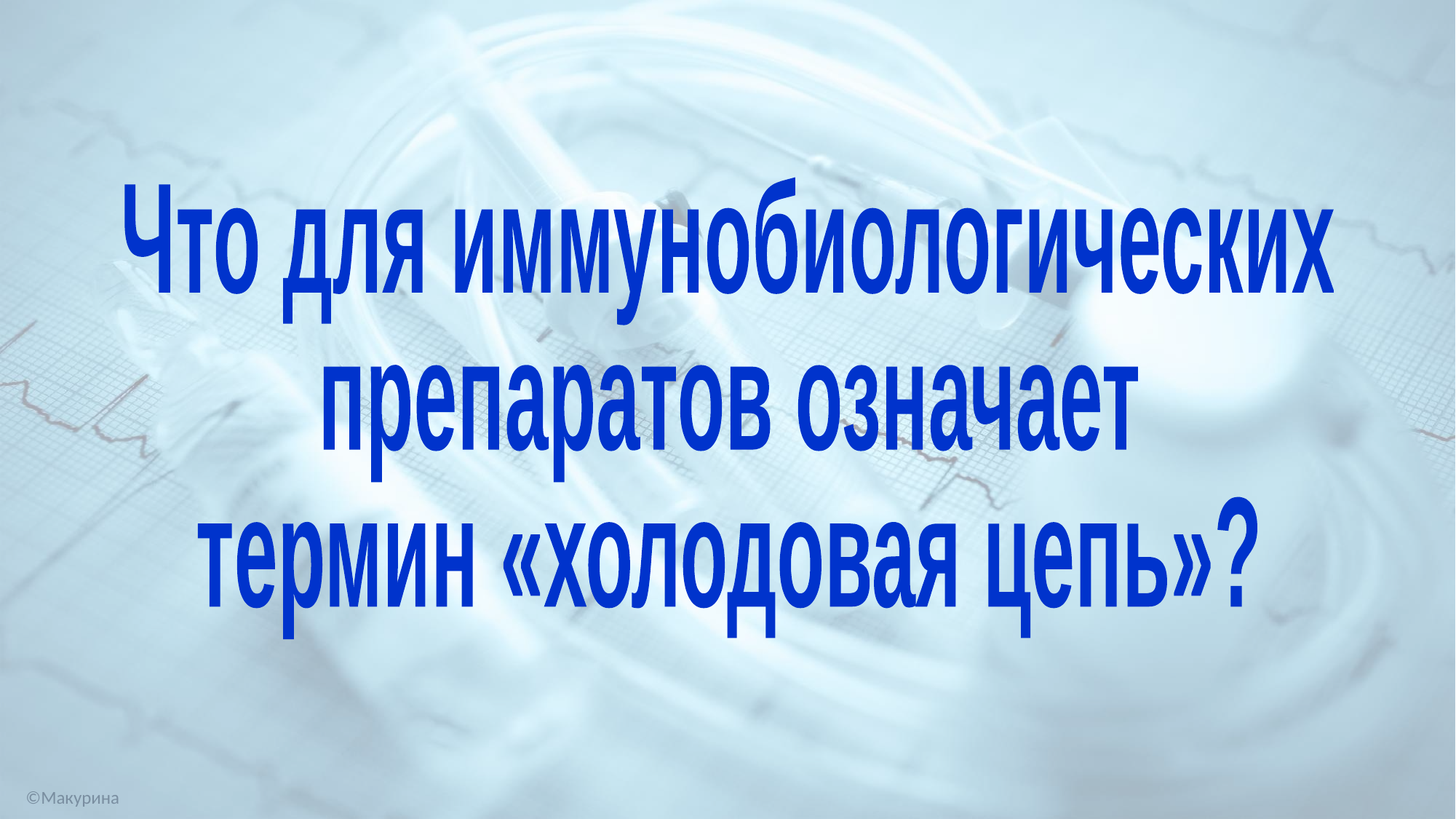

Что для иммунобиологических
препаратов означает
термин «холодовая цепь»?